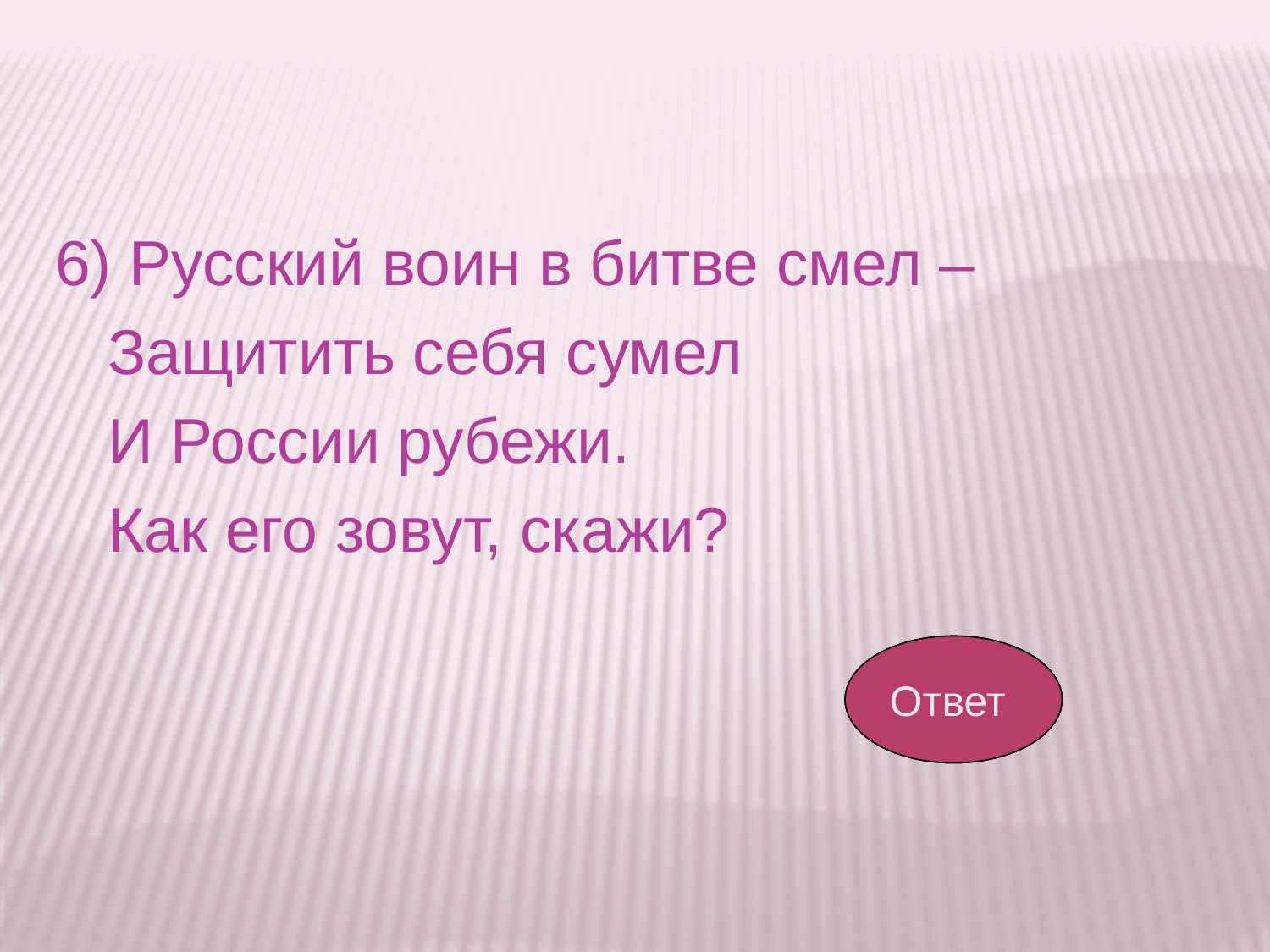

6) Русский воин в битве смел –
   Защитить себя сумел
   И России рубежи.
   Как его зовут, скажи?

Ратник
Ответ